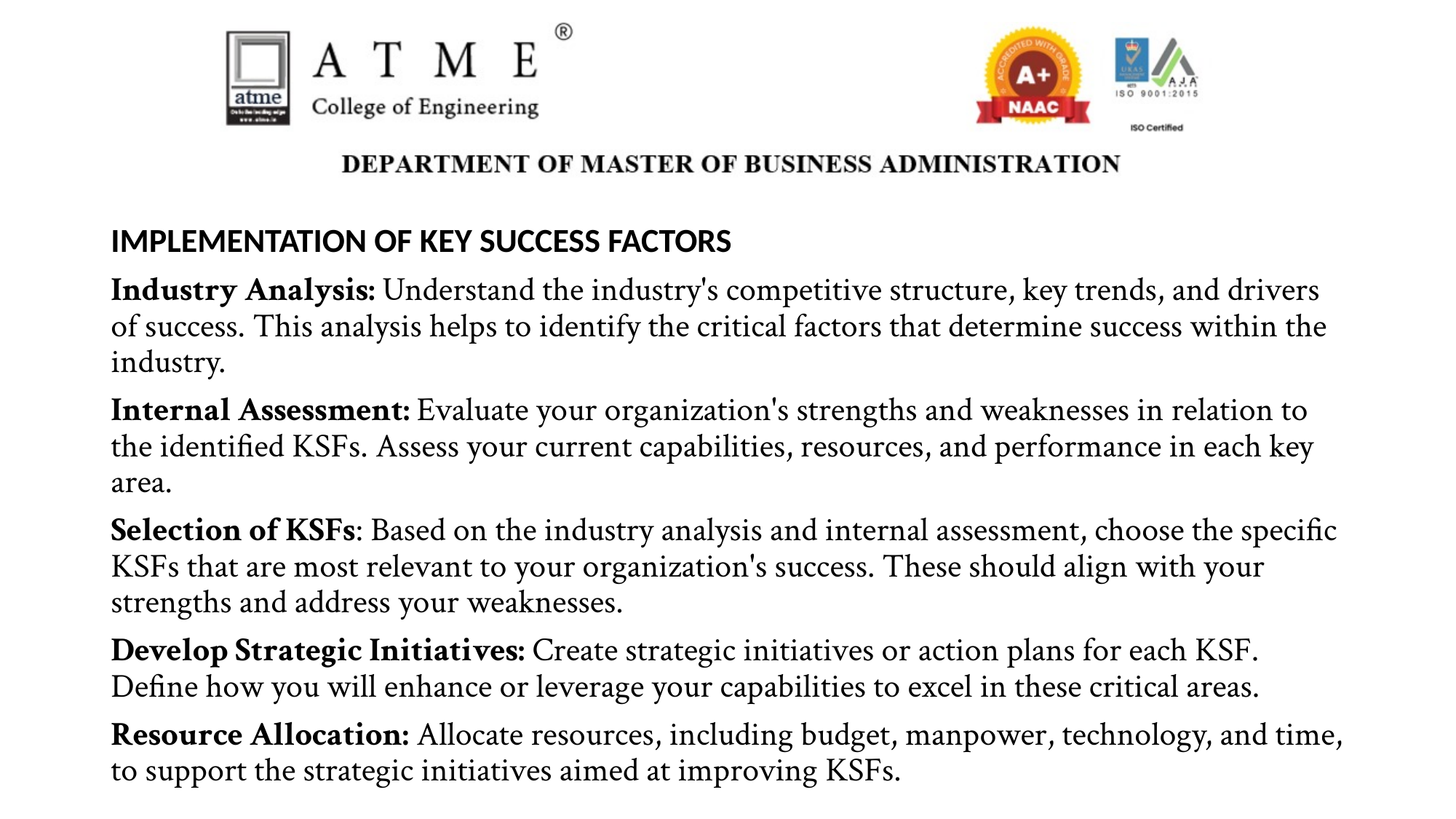

IMPLEMENTATION OF KEY SUCCESS FACTORS
Industry Analysis: Understand the industry's competitive structure, key trends, and drivers of success. This analysis helps to identify the critical factors that determine success within the industry.
Internal Assessment: Evaluate your organization's strengths and weaknesses in relation to the identified KSFs. Assess your current capabilities, resources, and performance in each key area.
Selection of KSFs: Based on the industry analysis and internal assessment, choose the specific KSFs that are most relevant to your organization's success. These should align with your strengths and address your weaknesses.
Develop Strategic Initiatives: Create strategic initiatives or action plans for each KSF. Define how you will enhance or leverage your capabilities to excel in these critical areas.
Resource Allocation: Allocate resources, including budget, manpower, technology, and time, to support the strategic initiatives aimed at improving KSFs.